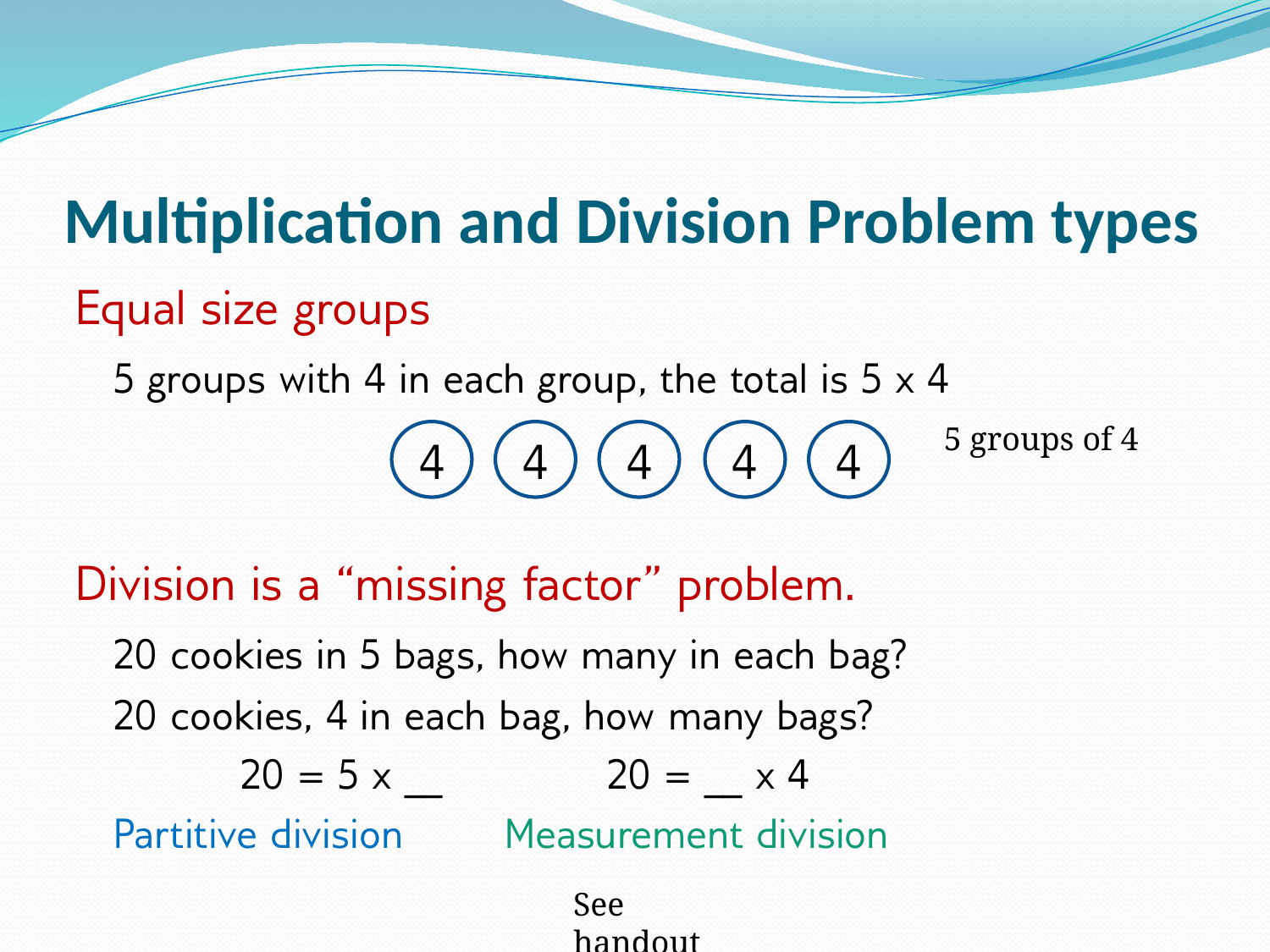

# Multiplication and Division Problem types
Equal size groups
	5 groups with 4 in each group, the total is 5 x 4

Division is a “missing factor” problem.
	20 cookies in 5 bags, how many in each bag?
	20 cookies, 4 in each bag, how many bags?
		20 = 5 x __             20 = __ x 4
	Partitive division        Measurement division
5 groups of 4
4
4
4
4
4
See handout